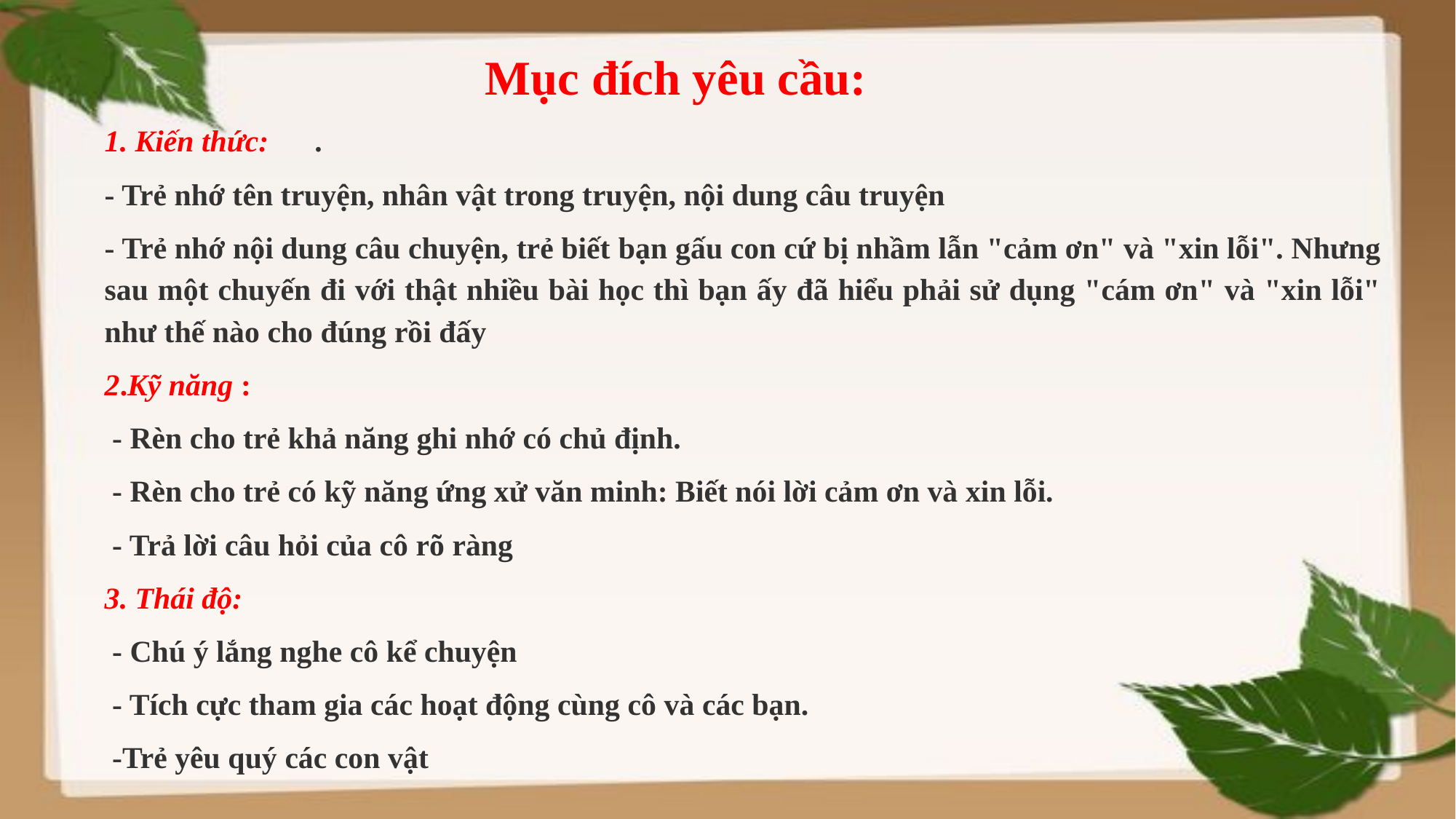

Mục đích yêu cầu:
1. Kiến thức:      .
- Trẻ nhớ tên truyện, nhân vật trong truyện, nội dung câu truyện
- Trẻ nhớ nội dung câu chuyện, trẻ biết bạn gấu con cứ bị nhầm lẫn "cảm ơn" và "xin lỗi". Nhưng sau một chuyến đi với thật nhiều bài học thì bạn ấy đã hiểu phải sử dụng "cám ơn" và "xin lỗi" như thế nào cho đúng rồi đấy
2.Kỹ năng :
 - Rèn cho trẻ khả năng ghi nhớ có chủ định.
 - Rèn cho trẻ có kỹ năng ứng xử văn minh: Biết nói lời cảm ơn và xin lỗi.
 - Trả lời câu hỏi của cô rõ ràng
3. Thái độ:
 - Chú ý lắng nghe cô kể chuyện
 - Tích cực tham gia các hoạt động cùng cô và các bạn.
 -Trẻ yêu quý các con vật